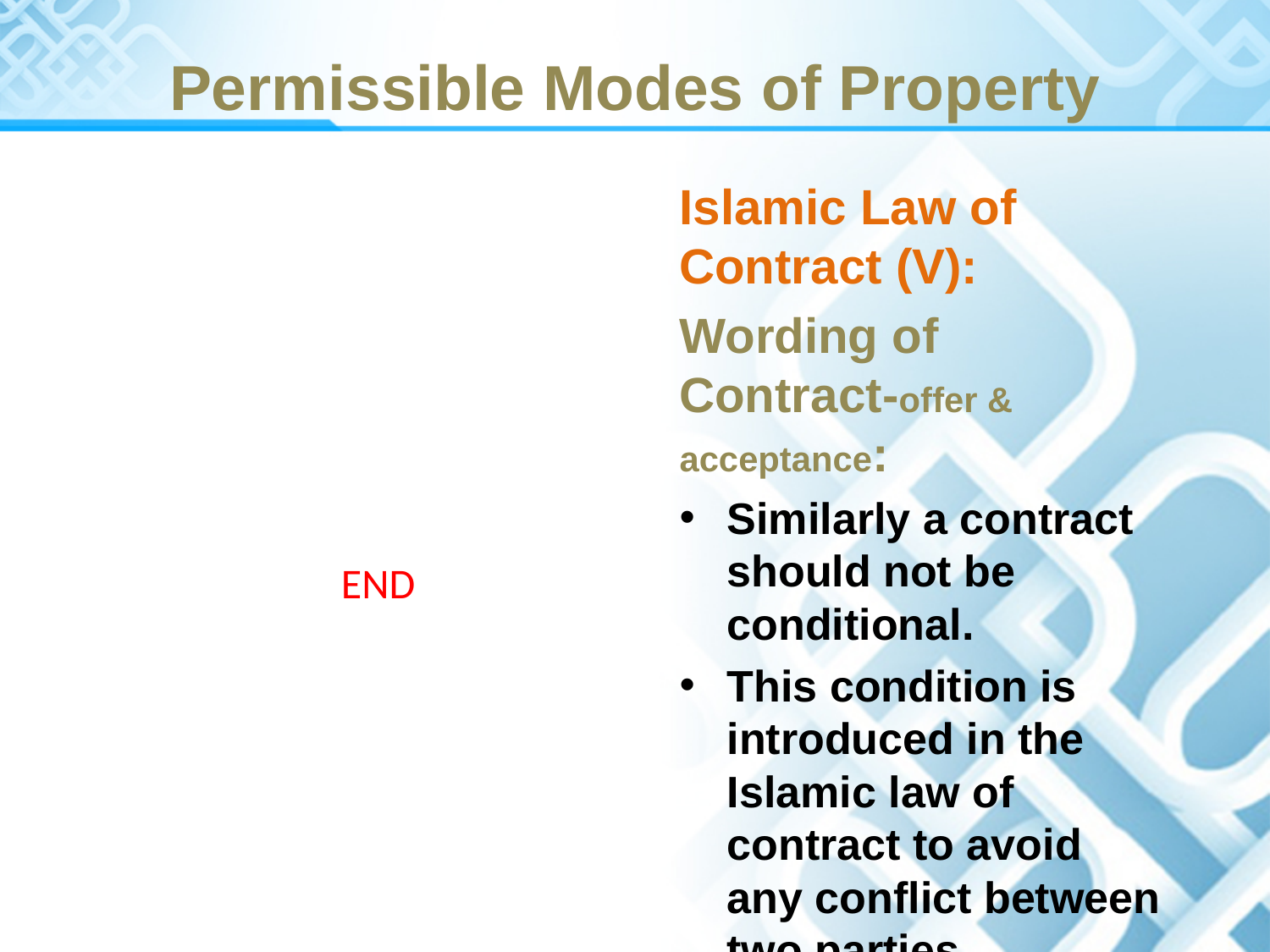

Permissible Modes of Property
Islamic Law of Contract (V):
Wording of Contract-offer & acceptance:
Similarly a contract should not be conditional.
This condition is introduced in the Islamic law of contract to avoid any conflict between two parties.
END